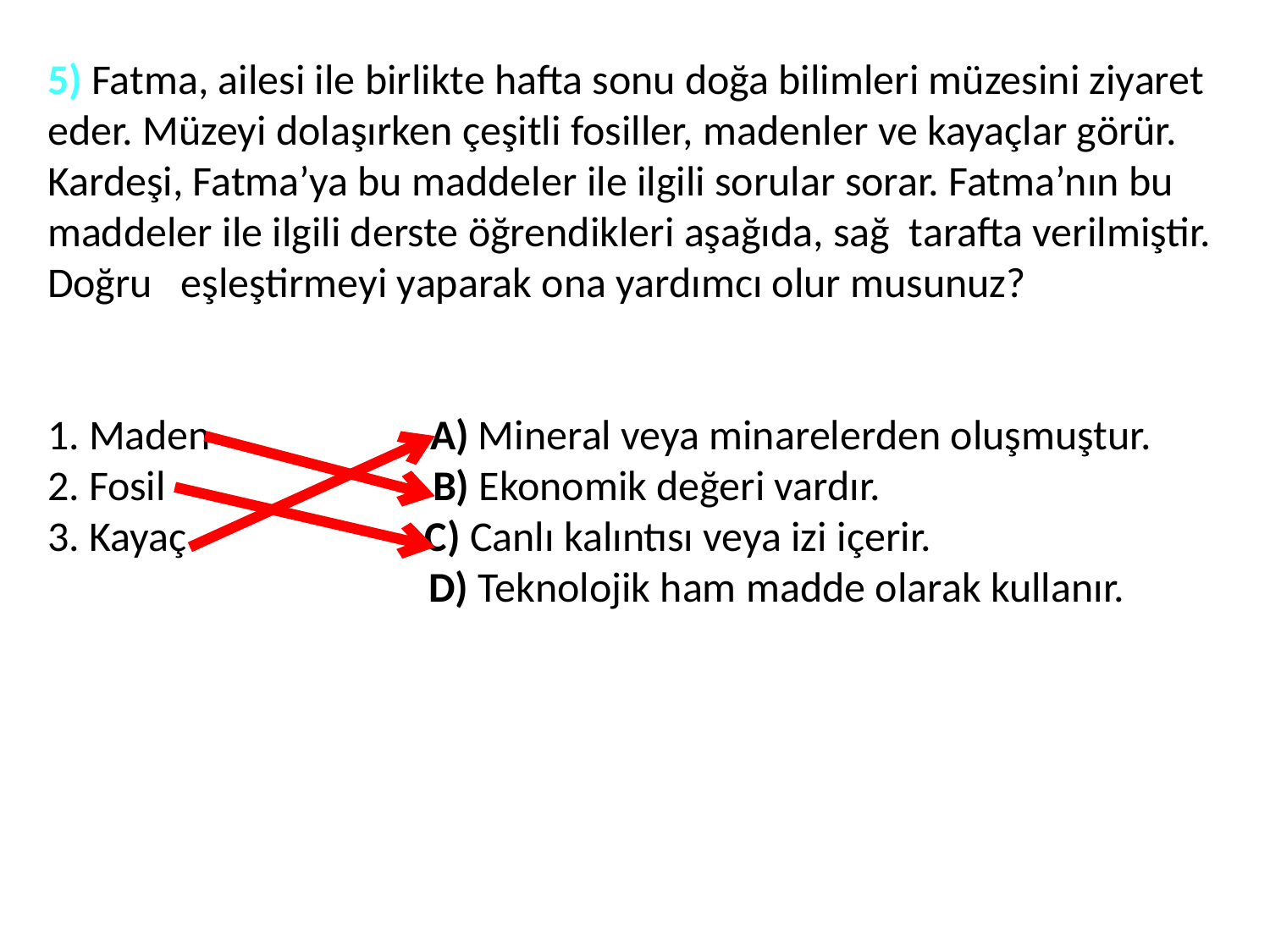

5) Fatma, ailesi ile birlikte hafta sonu doğa bilimleri müzesini ziyaret eder. Müzeyi dolaşırken çeşitli fosiller, madenler ve kayaçlar görür. Kardeşi, Fatma’ya bu maddeler ile ilgili sorular sorar. Fatma’nın bu maddeler ile ilgili derste öğrendikleri aşağıda, sağ  tarafta verilmiştir. Doğru   eşleştirmeyi yaparak ona yardımcı olur musunuz?

1. Maden                       A) Mineral veya minarelerden oluşmuştur.
2. Fosil                            B) Ekonomik değeri vardır.
3. Kayaç                         C) Canlı kalıntısı veya izi içerir.
                                        D) Teknolojik ham madde olarak kullanır.